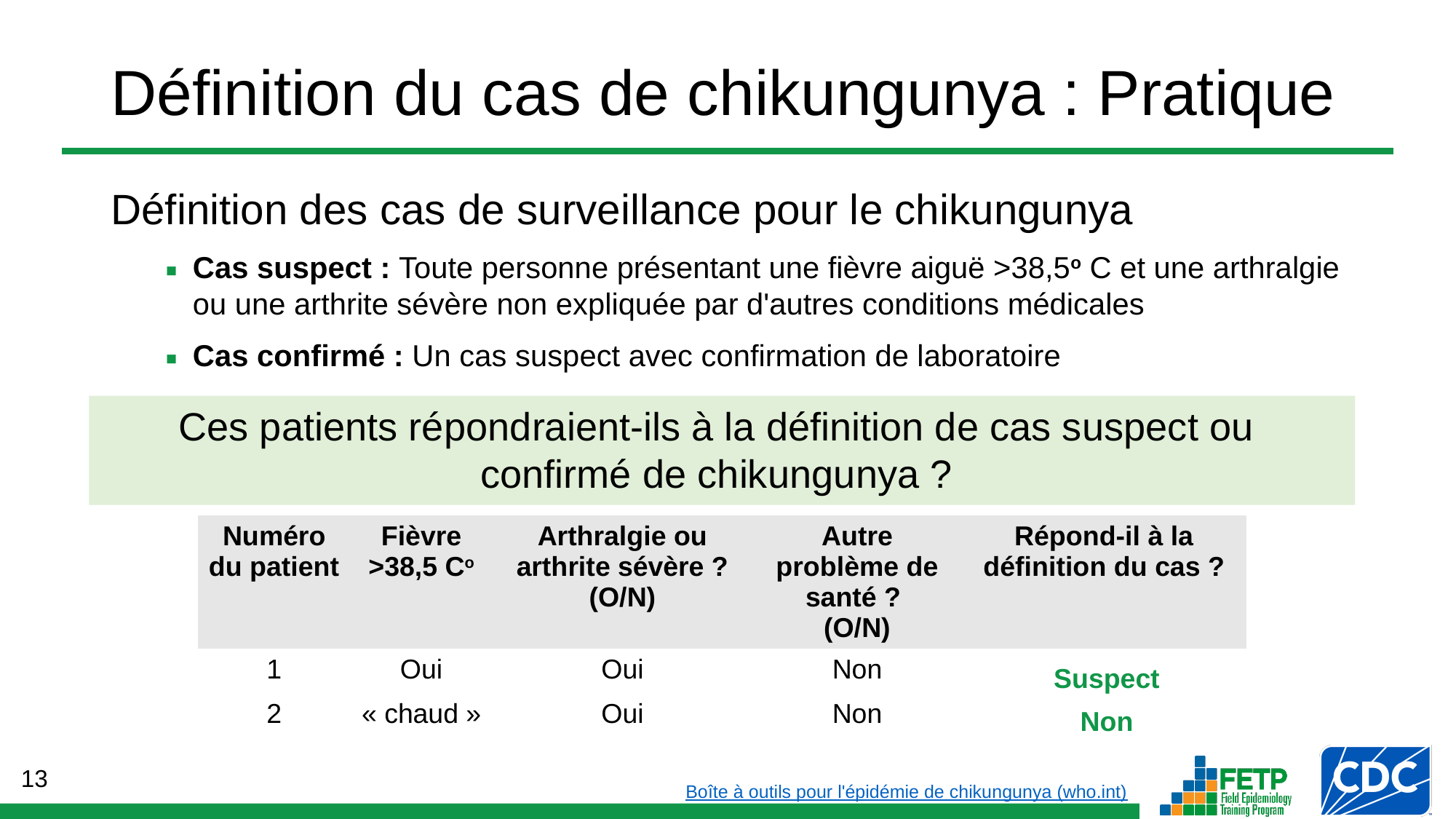

# Définition du cas de chikungunya : Pratique
Définition des cas de surveillance pour le chikungunya
Cas suspect : Toute personne présentant une fièvre aiguë >38,5o C et une arthralgie ou une arthrite sévère non expliquée par d'autres conditions médicales
Cas confirmé : Un cas suspect avec confirmation de laboratoire

Ces patients répondraient-ils à la définition de cas suspect ou
confirmé de chikungunya ?
| Numéro du patient | Fièvre >38,5 Co | Arthralgie ou arthrite sévère ? (O/N) | Autre problème de santé ? (O/N) | Répond-il à la définition du cas ? |
| --- | --- | --- | --- | --- |
| 1 | Oui | Oui | Non |  |
| 2 | « chaud » | Oui | Non |  |
Suspect
Non
Boîte à outils pour l'épidémie de chikungunya (who.int)